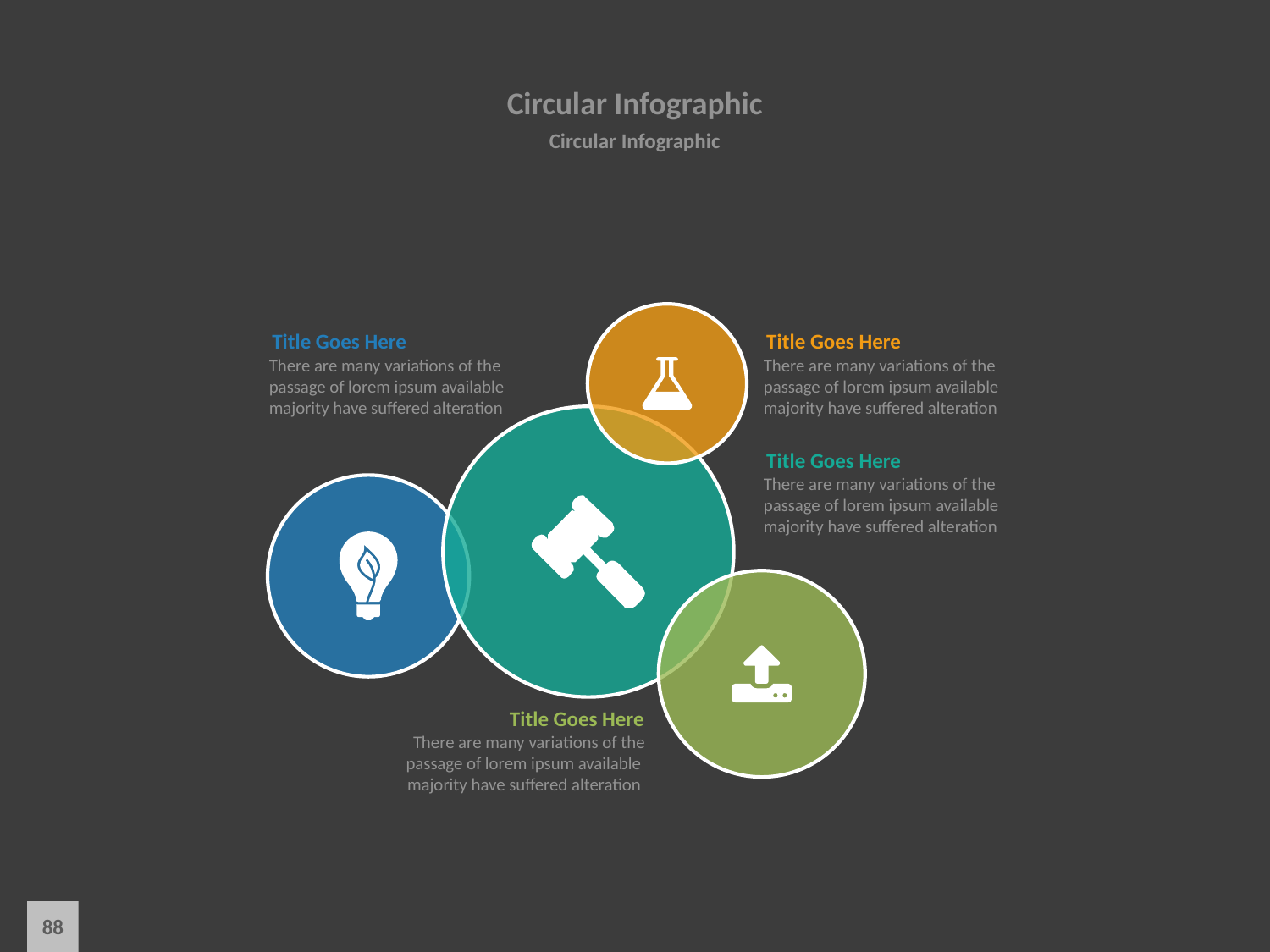

# Circular Infographic
Circular Infographic

Title Goes Here
There are many variations of the passage of lorem ipsum available  majority have suffered alteration
Title Goes Here
There are many variations of the passage of lorem ipsum available  majority have suffered alteration

Title Goes Here
There are many variations of the passage of lorem ipsum available  majority have suffered alteration

Title Goes Here
There are many variations of the passage of lorem ipsum available  majority have suffered alteration